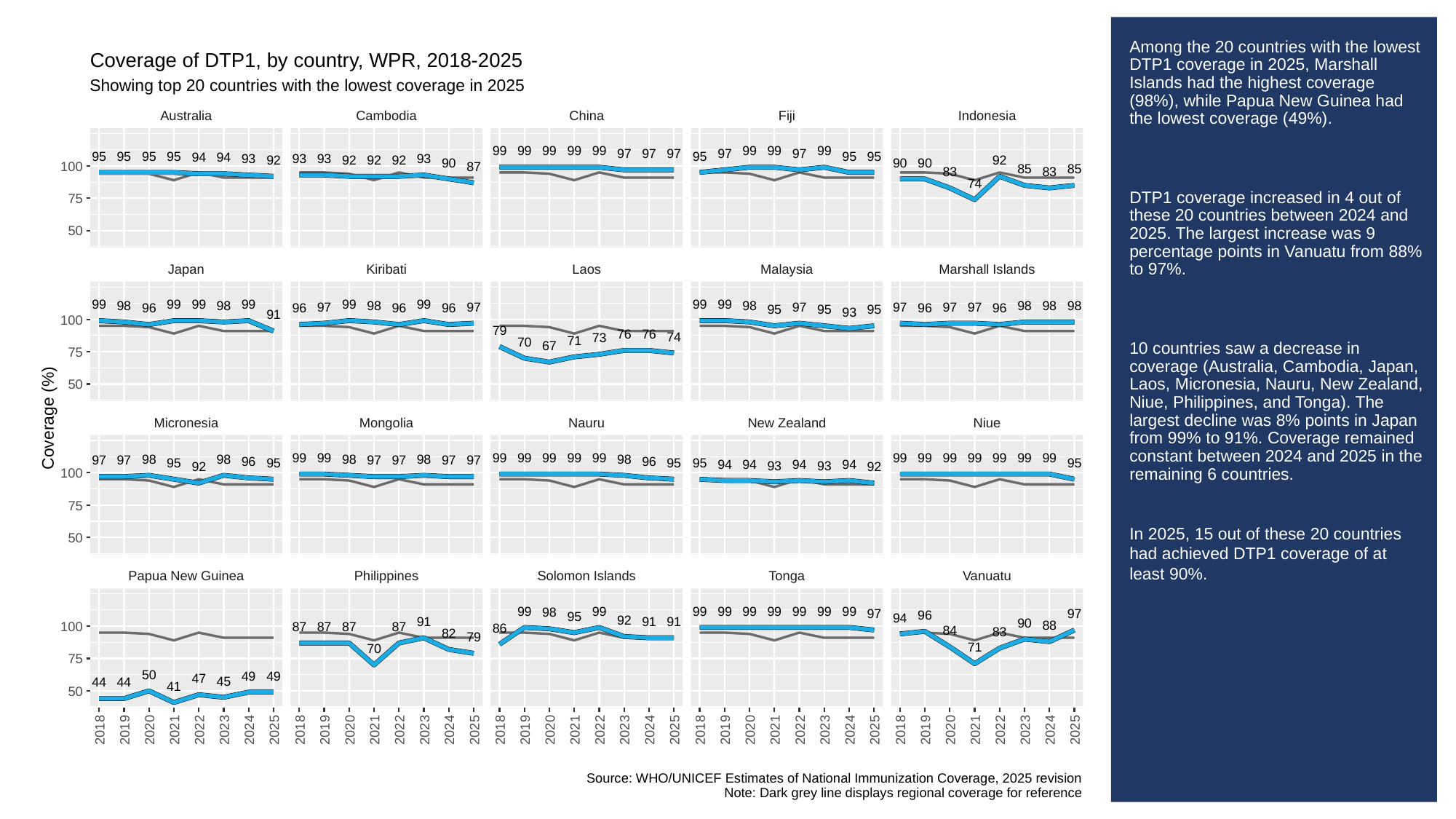

# Among the 20 countries with the lowest DTP1 coverage in 2025, Marshall Islands had the highest coverage (98%), while Papua New Guinea had the lowest coverage (49%).

DTP1 coverage increased in 4 out of these 20 countries between 2024 and 2025. The largest increase was 9 percentage points in Vanuatu from 88% to 97%.

10 countries saw a decrease in coverage (Australia, Cambodia, Japan, Laos, Micronesia, Nauru, New Zealand, Niue, Philippines, and Tonga). The largest decline was 8% points in Japan from 99% to 91%. Coverage remained constant between 2024 and 2025 in the remaining 6 countries.

In 2025, 15 out of these 20 countries had achieved DTP1 coverage of at least 90%.

Coverage of DTP1, by country, WPR, 2018-2025
Showing top 20 countries with the lowest coverage in 2025
Australia
Cambodia
China
Fiji
Indonesia

99
99
99
99
99
99
99
99
97
97
97
97
97

95
95
95
95
95
95
95
94
94
93
93
93
93
92
92
92
92
92
90
90
90
100
87
85
85

83
83

74

75

50

Japan
Kiribati
Laos
Malaysia
Marshall Islands

99
99
99
99
99
99
99
99
98
98
98
98
98
98
98
97
97
97
97
97
97

96
96
96
96
96
96
95
95
95
93
91
100

79

76
76
74
73

71
70
67

75

50

Coverage (%)
Micronesia
Mongolia
Nauru
New Zealand
Niue

99
99
99
99
99
99
99
99
99
99
99
99
99
99
98
98
98
98
98
97
97
97
97
97
97

96
96
95
95
95
95
95
94
94
94
94
93
93
92
92
100

75

50

Papua New Guinea
Philippines
Solomon Islands
Tonga
Vanuatu

99
99
99
99
99
99
99
99
99
98
97
97

96
95
94
92
91
91
91
90
88
100
87
87
87
87
86
84

83

82

79

71
70
75

50
49
49
47

45
44
44
41
50

2018
2019
2020
2021
2022
2023
2024
2025
2018
2019
2020
2021
2022
2023
2024
2025
2018
2019
2020
2021
2022
2023
2024
2025
2018
2019
2020
2021
2022
2023
2024
2025
2018
2019
2020
2021
2022
2023
2024
2025
Source: WHO/UNICEF Estimates of National Immunization Coverage, 2025 revision
Note: Dark grey line displays regional coverage for reference